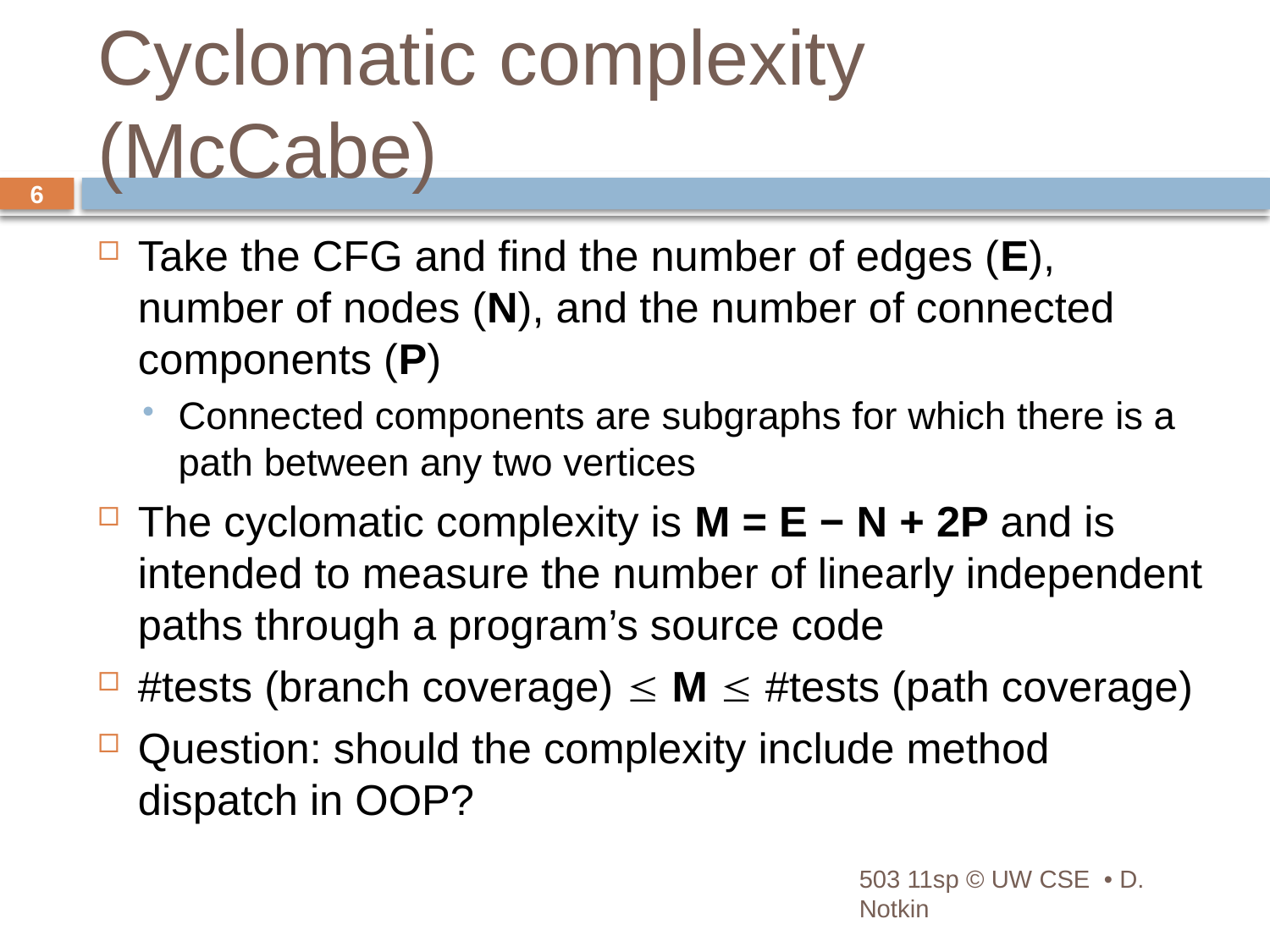

# Cyclomatic complexity (McCabe)
6
Take the CFG and find the number of edges (E), number of nodes (N), and the number of connected components (P)
Connected components are subgraphs for which there is a path between any two vertices
The cyclomatic complexity is M = E − N + 2P and is intended to measure the number of linearly independent paths through a program’s source code
#tests (branch coverage) ≤ M ≤ #tests (path coverage)
Question: should the complexity include method dispatch in OOP?
503 11sp © UW CSE  • D. Notkin